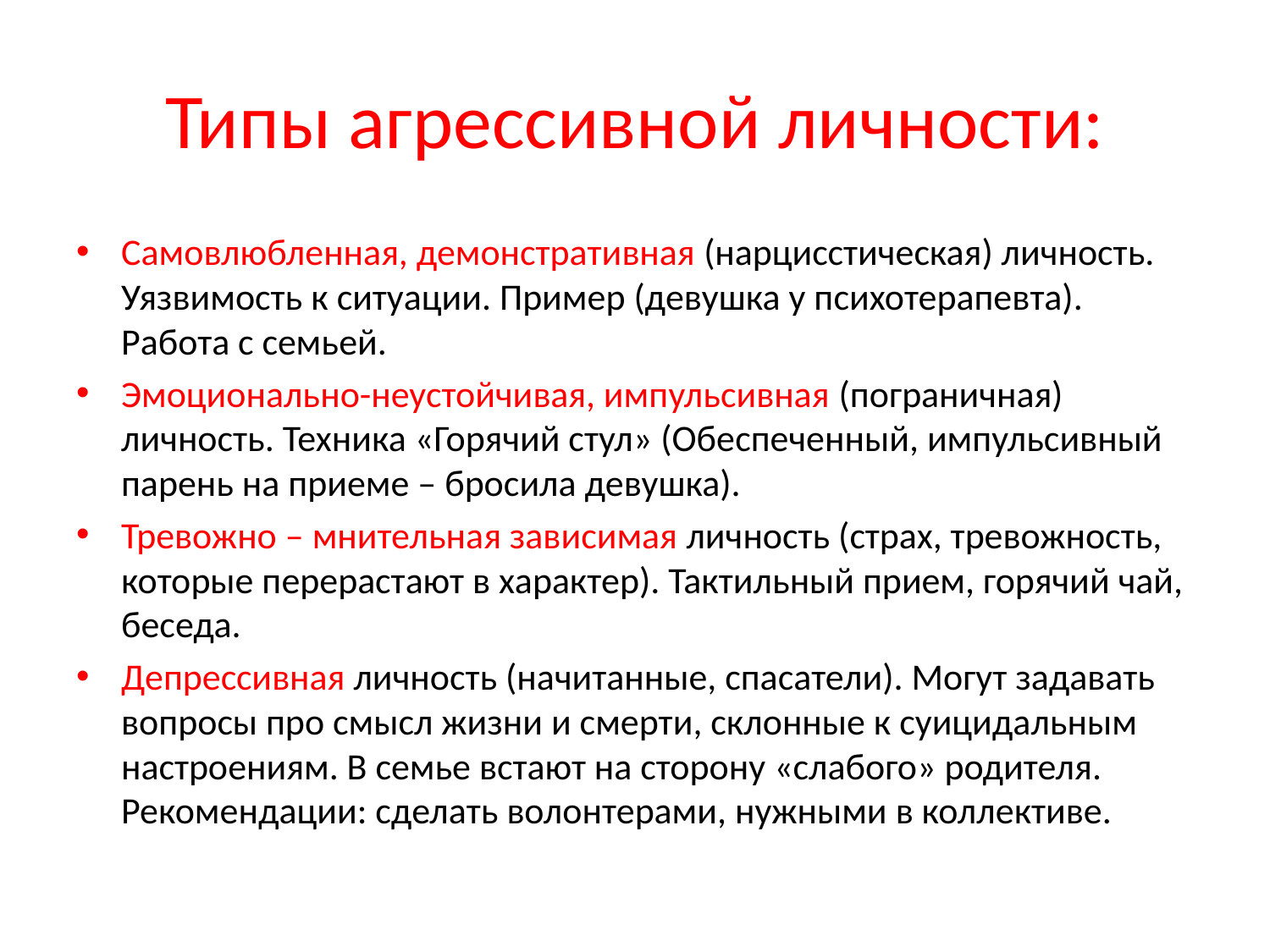

# Типы агрессивной личности:
Самовлюбленная, демонстративная (нарцисстическая) личность. Уязвимость к ситуации. Пример (девушка у психотерапевта). Работа с семьей.
Эмоционально-неустойчивая, импульсивная (пограничная) личность. Техника «Горячий стул» (Обеспеченный, импульсивный парень на приеме – бросила девушка).
Тревожно – мнительная зависимая личность (страх, тревожность, которые перерастают в характер). Тактильный прием, горячий чай, беседа.
Депрессивная личность (начитанные, спасатели). Могут задавать вопросы про смысл жизни и смерти, склонные к суицидальным настроениям. В семье встают на сторону «слабого» родителя. Рекомендации: сделать волонтерами, нужными в коллективе.